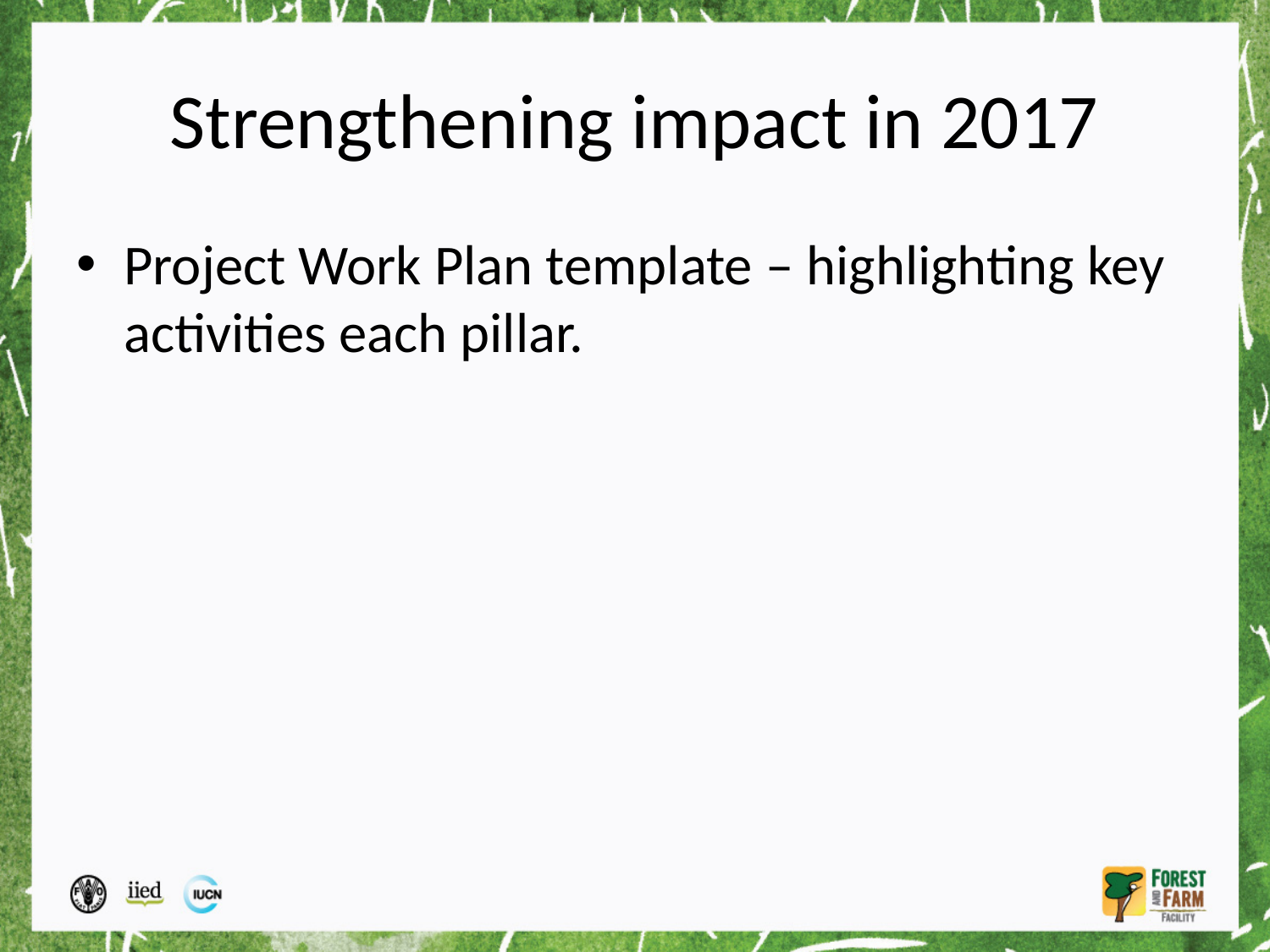

# Strengthening impact in 2017
Project Work Plan template – highlighting key activities each pillar.